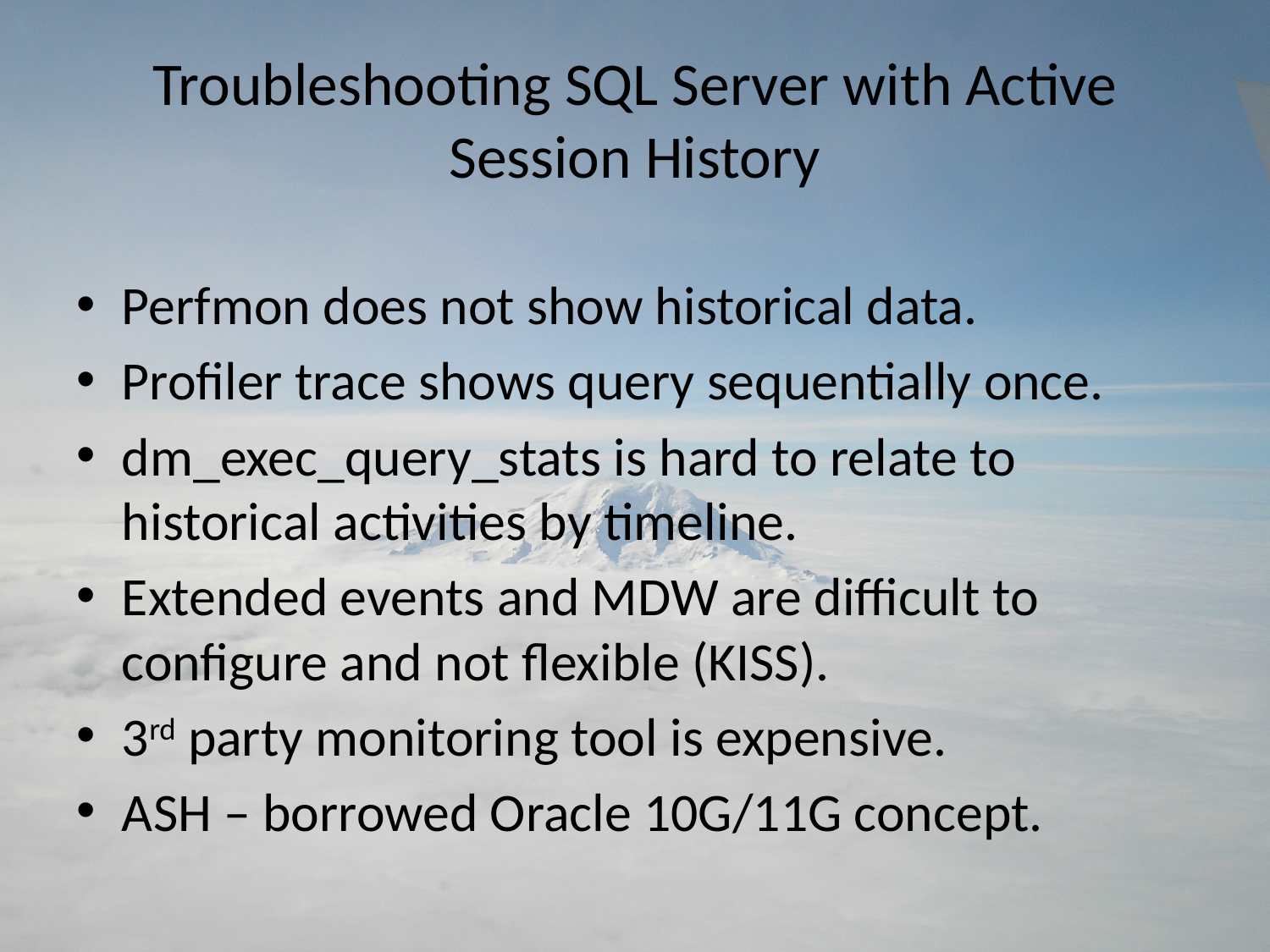

# Troubleshooting SQL Server with Active Session History
Perfmon does not show historical data.
Profiler trace shows query sequentially once.
dm_exec_query_stats is hard to relate to historical activities by timeline.
Extended events and MDW are difficult to configure and not flexible (KISS).
3rd party monitoring tool is expensive.
ASH – borrowed Oracle 10G/11G concept.